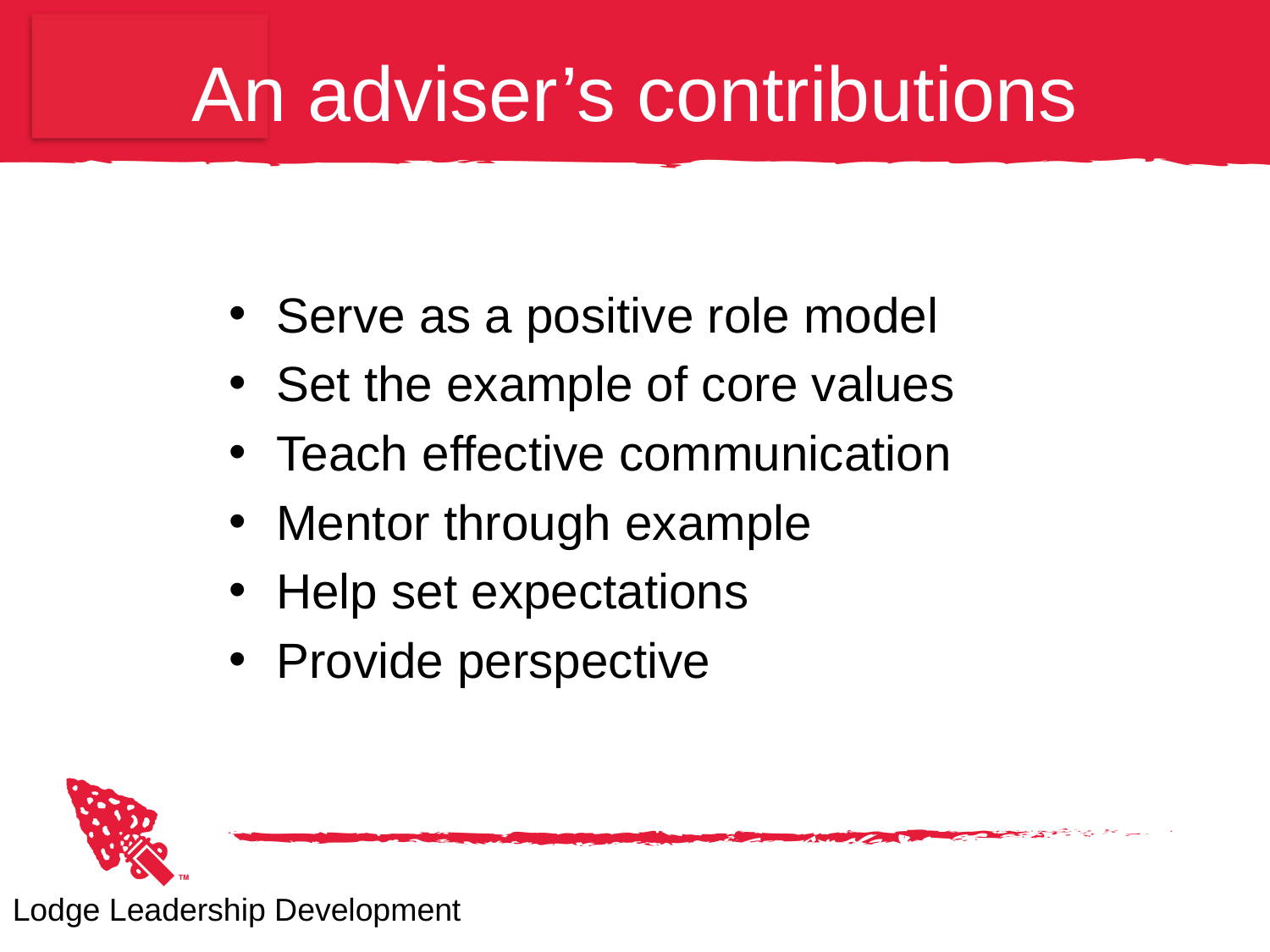

# An adviser’s contributions
Serve as a positive role model
Set the example of core values
Teach effective communication
Mentor through example
Help set expectations
Provide perspective
Lodge Leadership Development